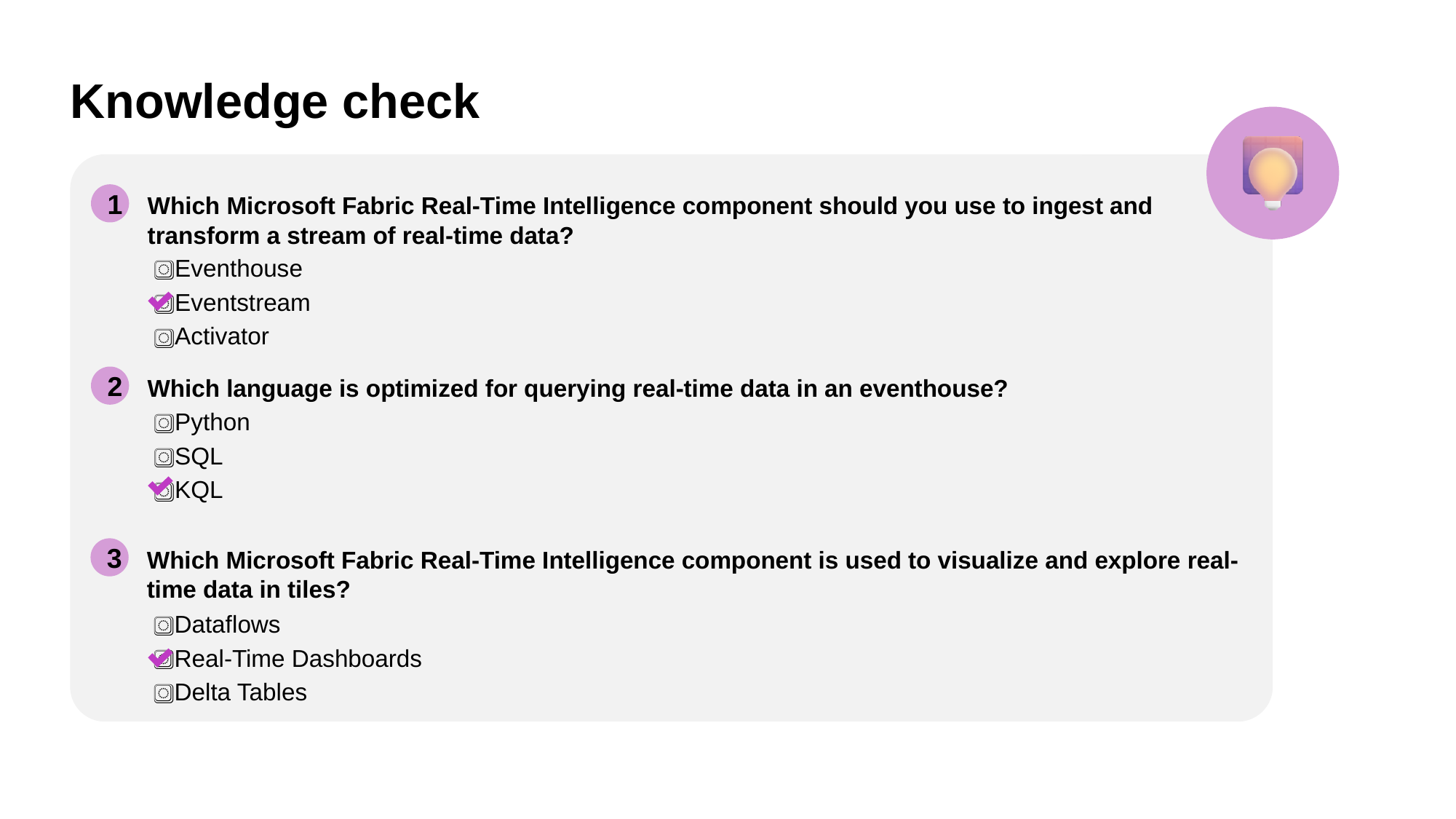

# Knowledge check
1
Which Microsoft Fabric Real-Time Intelligence component should you use to ingest and transform a stream of real-time data?
Eventhouse
Eventstream
Activator

2
Which language is optimized for querying real-time data in an eventhouse?
Python
SQL
KQL

3
Which Microsoft Fabric Real-Time Intelligence component is used to visualize and explore real-time data in tiles?
Dataflows
Real-Time Dashboards
Delta Tables